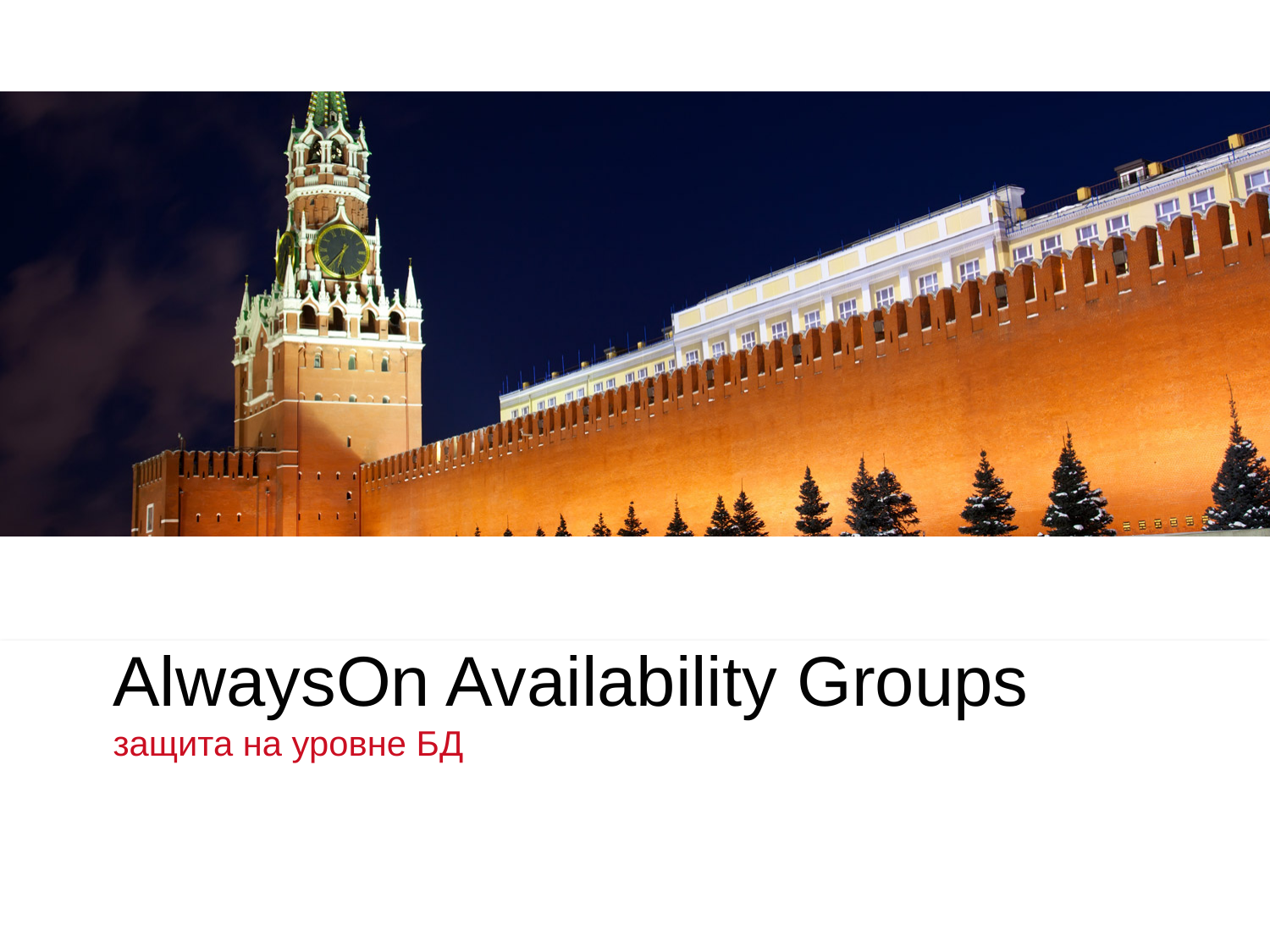

# AlwaysOn Availability Groups защита на уровне БД